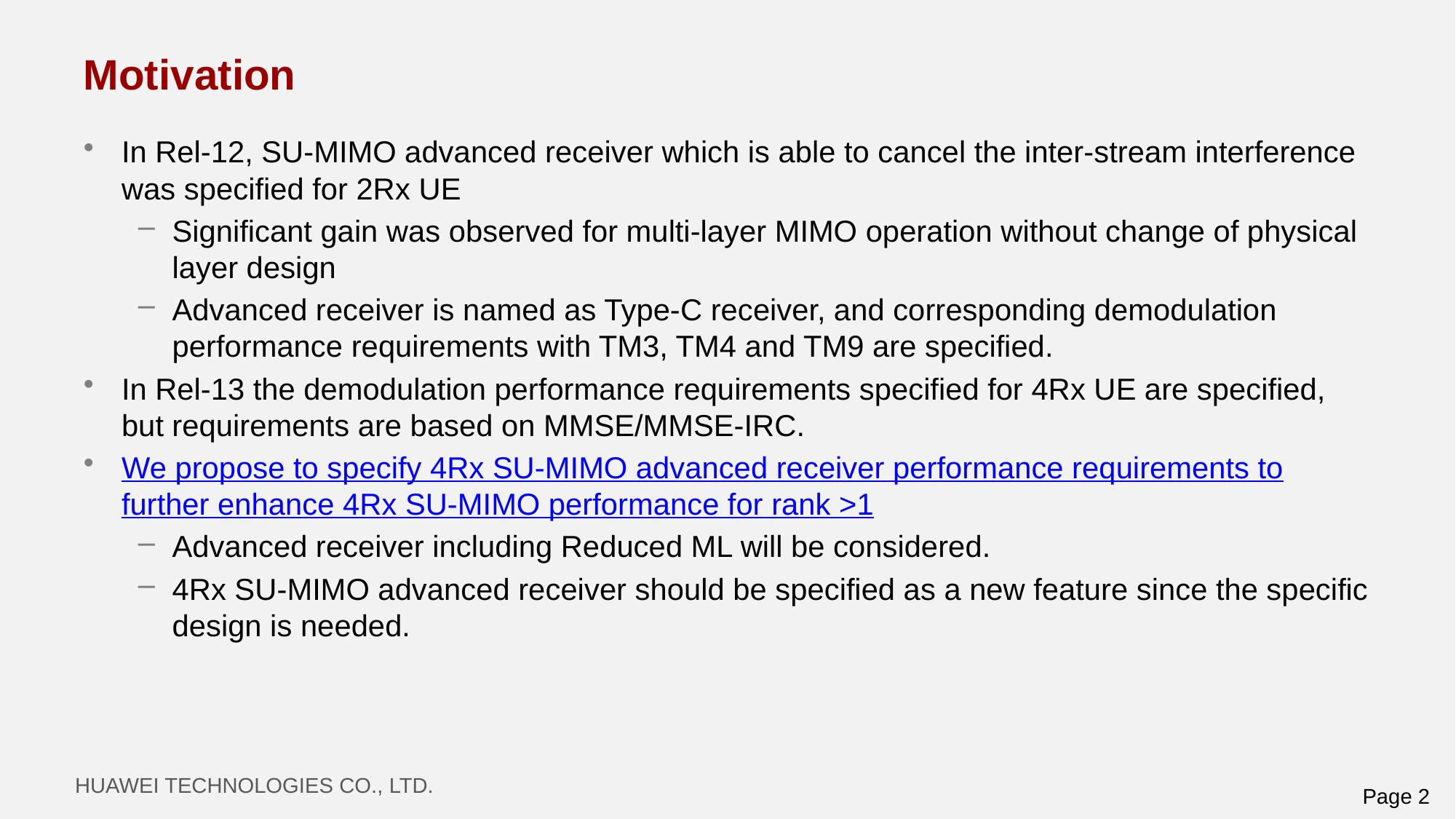

# Motivation
In Rel-12, SU-MIMO advanced receiver which is able to cancel the inter-stream interference was specified for 2Rx UE
Significant gain was observed for multi-layer MIMO operation without change of physical layer design
Advanced receiver is named as Type-C receiver, and corresponding demodulation performance requirements with TM3, TM4 and TM9 are specified.
In Rel-13 the demodulation performance requirements specified for 4Rx UE are specified, but requirements are based on MMSE/MMSE-IRC.
We propose to specify 4Rx SU-MIMO advanced receiver performance requirements to further enhance 4Rx SU-MIMO performance for rank >1
Advanced receiver including Reduced ML will be considered.
4Rx SU-MIMO advanced receiver should be specified as a new feature since the specific design is needed.